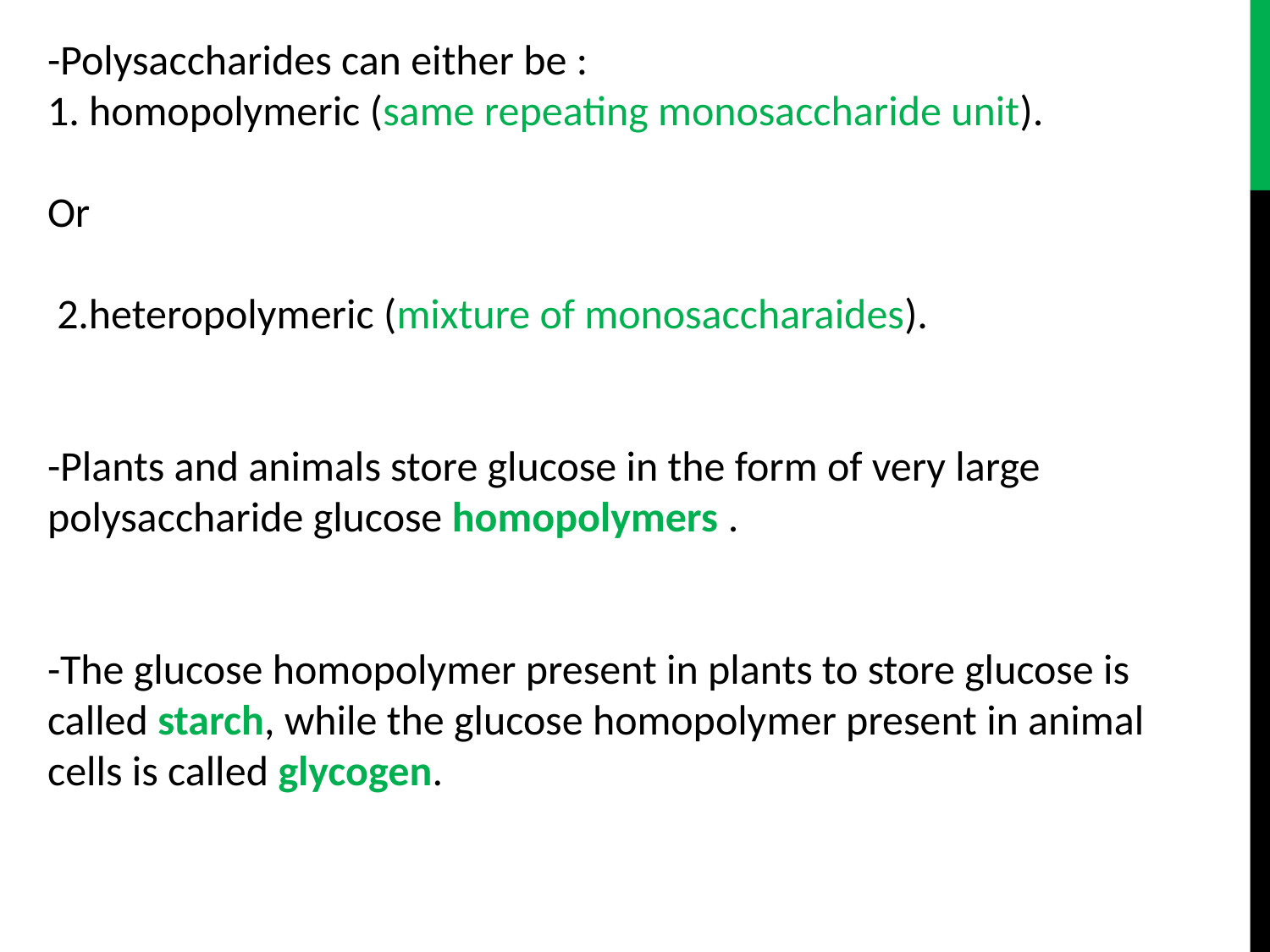

-Polysaccharides can either be :
1. homopolymeric (same repeating monosaccharide unit).

Or

 2.heteropolymeric (mixture of monosaccharaides).

-Plants and animals store glucose in the form of very large polysaccharide glucose homopolymers .

-The glucose homopolymer present in plants to store glucose is called starch, while the glucose homopolymer present in animal cells is called glycogen.